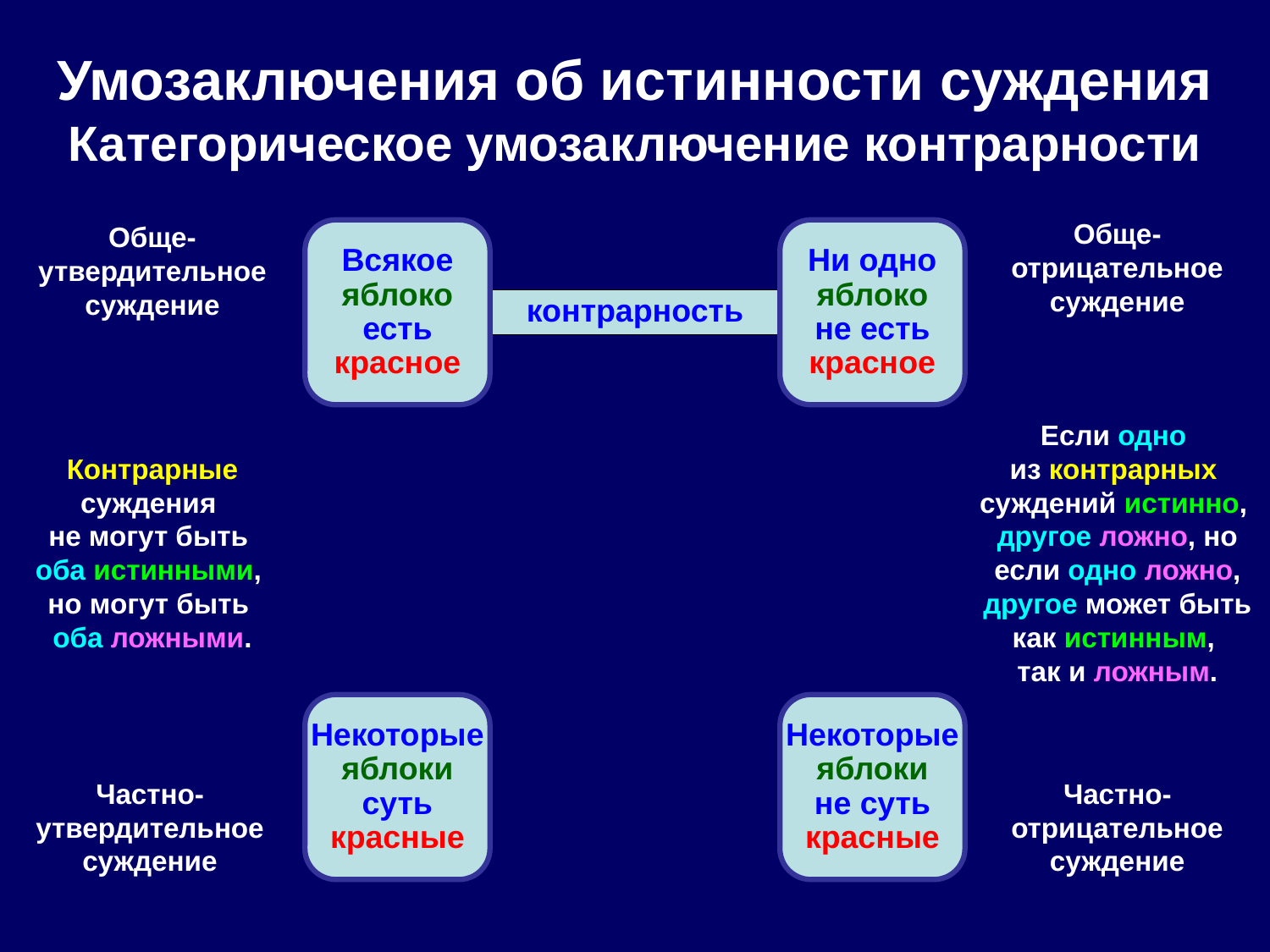

# Умозаключения об истинности суждения Категорическое умозаключение контрарности
Обще-
утвердительное
суждение
Обще-
отрицательное
суждение
Всякое
яблоко
есть
красное
Ни одно
яблоко
не есть
красное
контрарность
Контрарные суждения
не могут быть
оба истинными,
но могут быть
оба ложными.
Если одно
из контрарных
суждений истинно,
другое ложно, но если одно ложно, другое может быть как истинным,
так и ложным.
Некоторые
яблоки
суть
красные
Некоторые
яблоки
не суть
красные
Частно-
утвердительное
суждение
Частно-
отрицательное
суждение